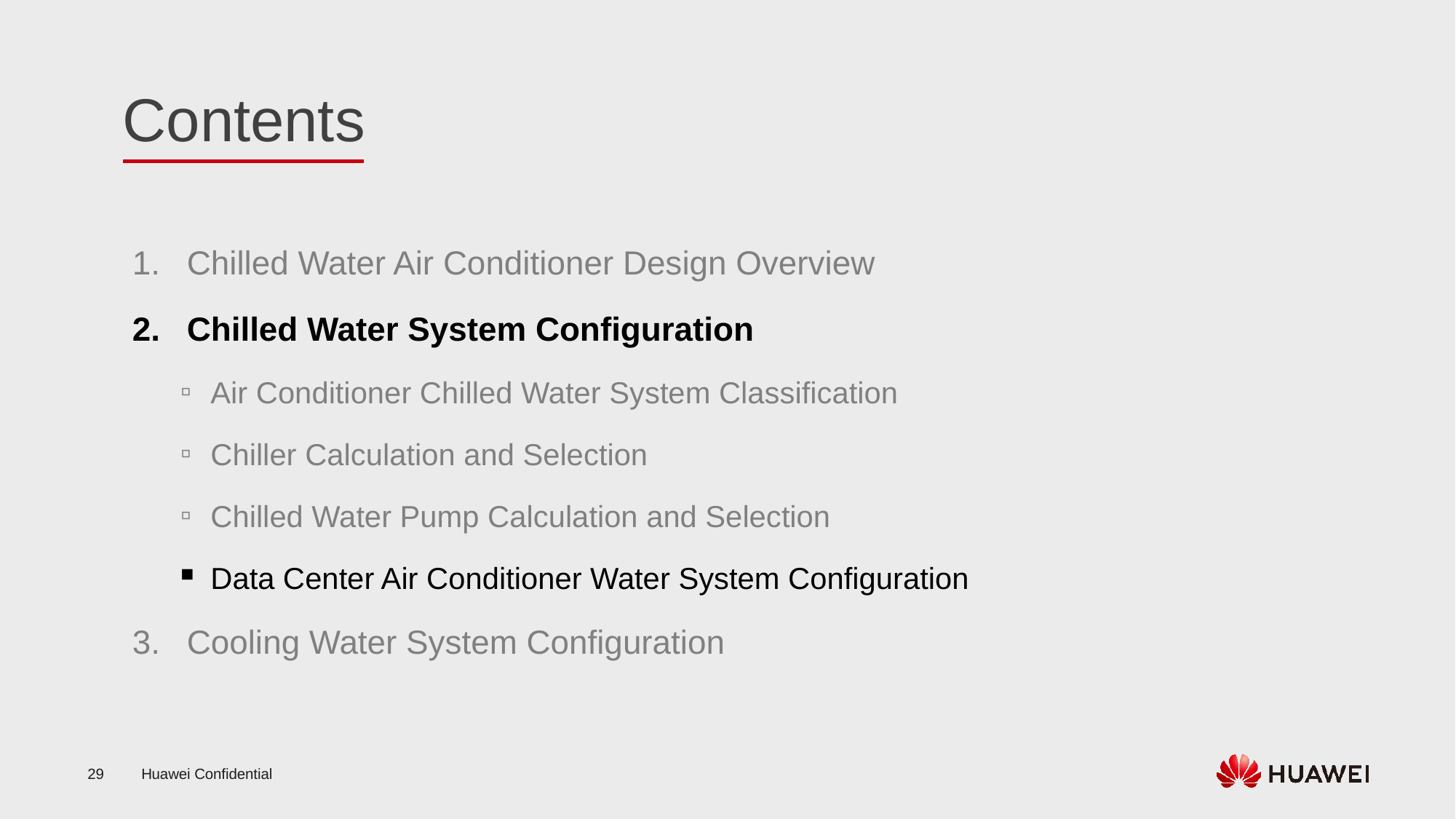

Chilled Water Air Conditioner Design Overview
Chilled Water System Configuration
Air Conditioner Chilled Water System Classification
Chiller Calculation and Selection
Chilled Water Pump Calculation and Selection
Data Center Air Conditioner Water System Configuration
Cooling Water System Configuration